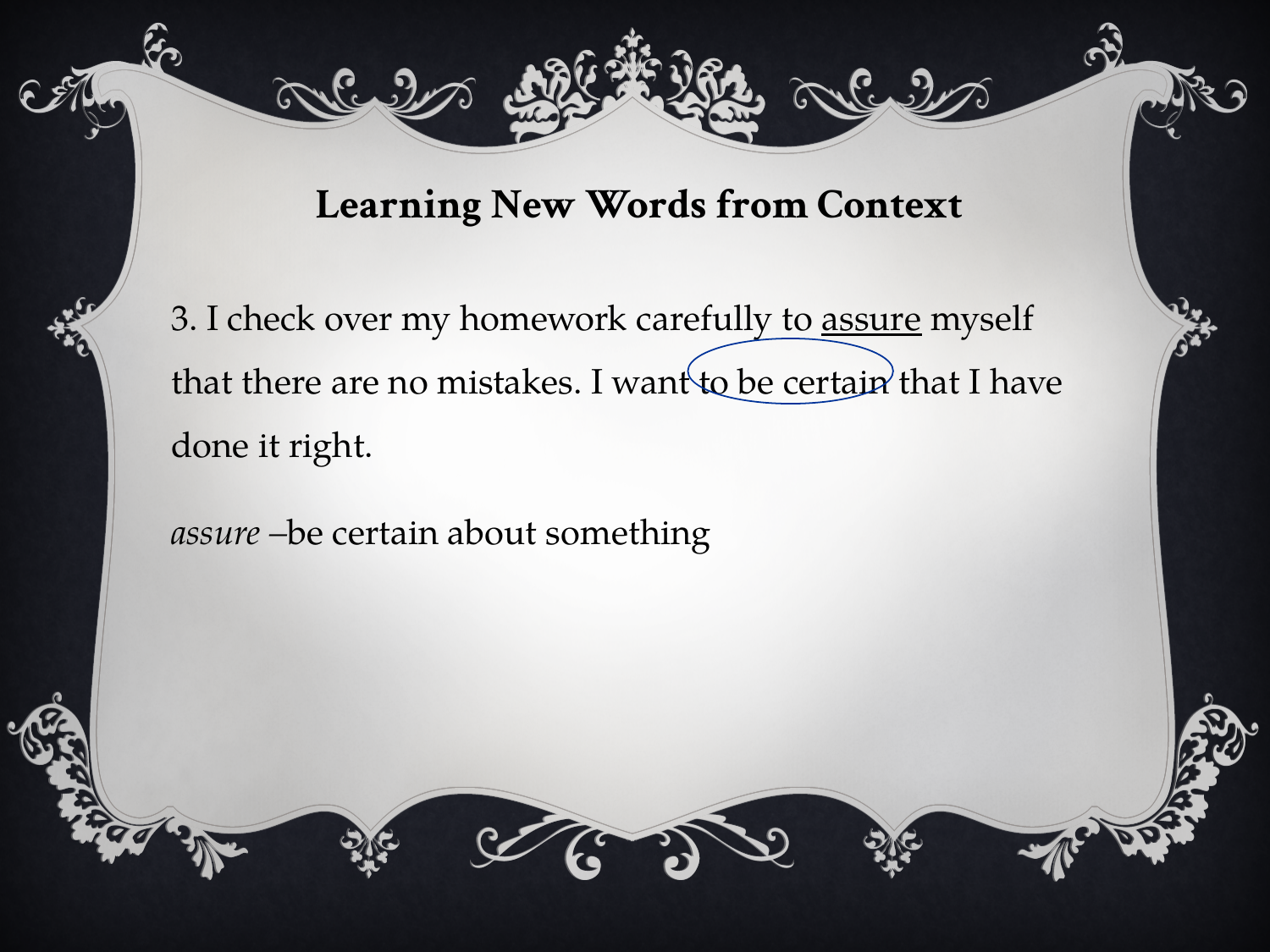

Learning New Words from Context
3. I check over my homework carefully to assure myself that there are no mistakes. I want to be certain that I have done it right.

assure –be certain about something